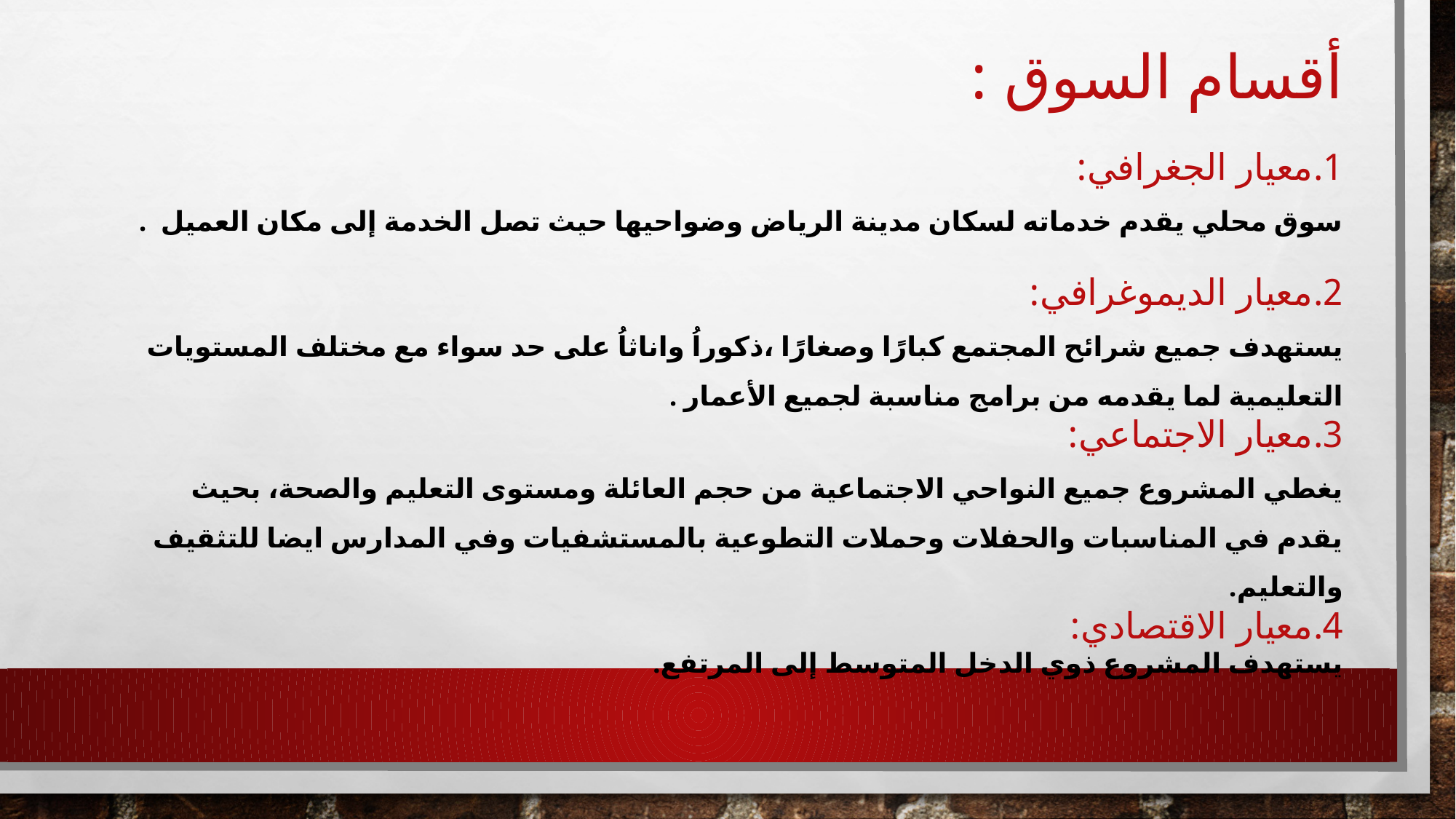

أقسام السوق :

1.معيار الجغرافي:
سوق محلي يقدم خدماته لسكان مدينة الرياض وضواحيها حيث تصل الخدمة إلى مكان العميل  .

2.معيار الديموغرافي:
يستهدف جميع شرائح المجتمع كبارًا وصغارًا ،ذكوراُ واناثاُ على حد سواء مع مختلف المستويات التعليمية لما يقدمه من برامج مناسبة لجميع الأعمار .
3.معيار الاجتماعي:
يغطي المشروع جميع النواحي الاجتماعية من حجم العائلة ومستوى التعليم والصحة، بحيث يقدم في المناسبات والحفلات وحملات التطوعية بالمستشفيات وفي المدارس ايضا للتثقيف والتعليم.
4.معيار الاقتصادي:
يستهدف المشروع ذوي الدخل المتوسط إلى المرتفع.